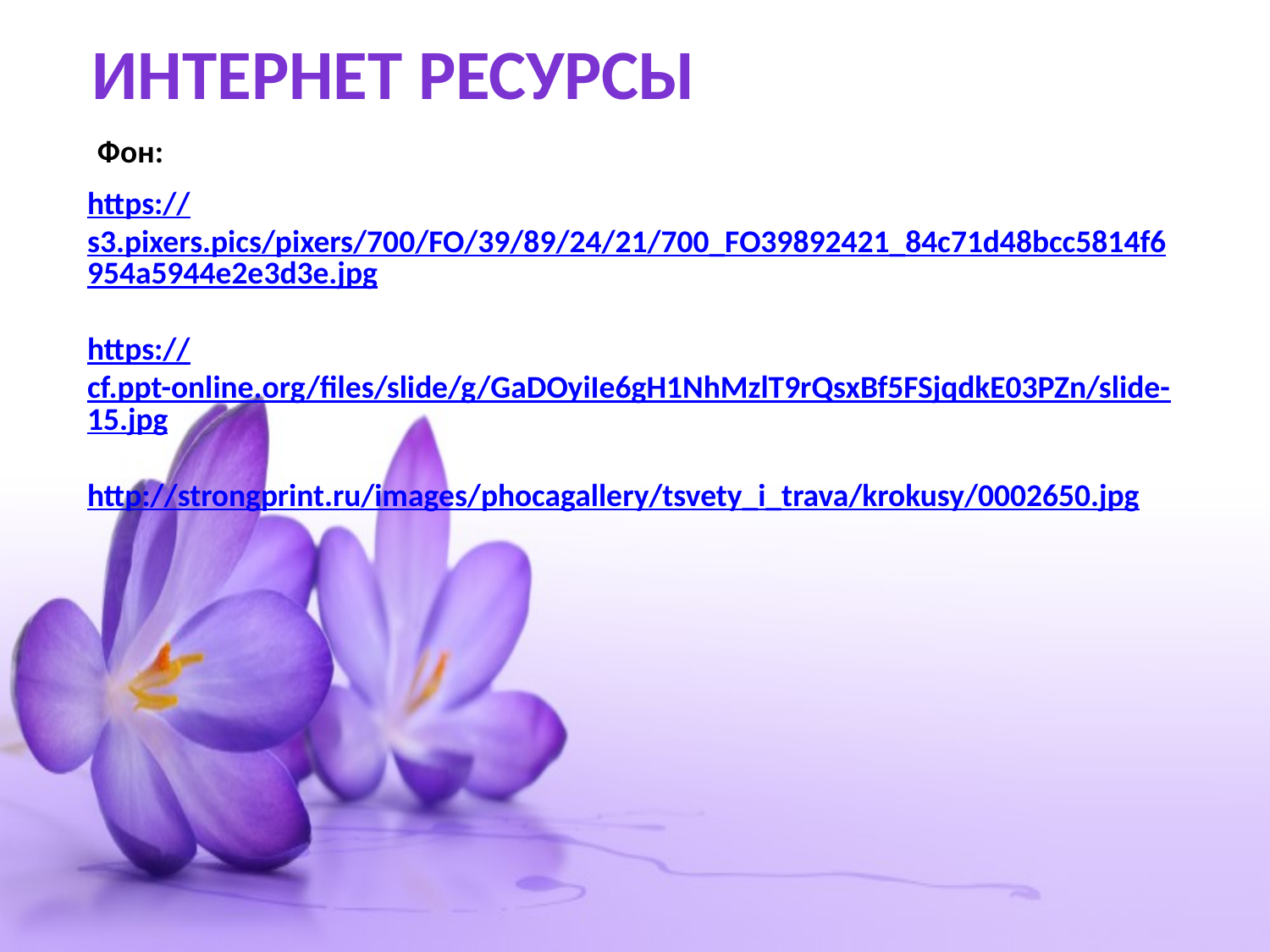

# Интернет ресурсы
Фон:
https://s3.pixers.pics/pixers/700/FO/39/89/24/21/700_FO39892421_84c71d48bcc5814f6954a5944e2e3d3e.jpg

https://cf.ppt-online.org/files/slide/g/GaDOyiIe6gH1NhMzlT9rQsxBf5FSjqdkE03PZn/slide-15.jpg

http://strongprint.ru/images/phocagallery/tsvety_i_trava/krokusy/0002650.jpg